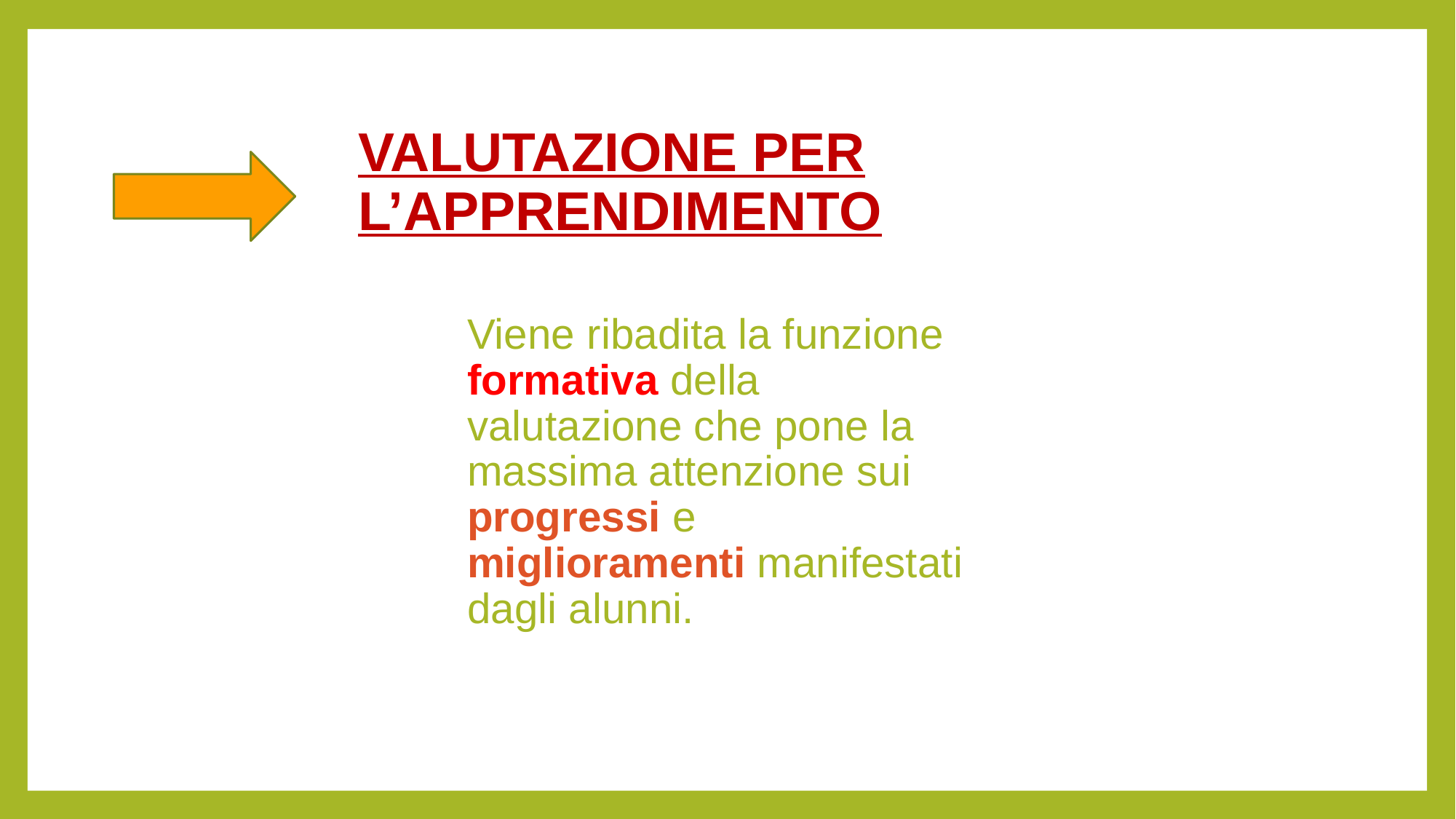

#
VALUTAZIONE PER L’APPRENDIMENTO

Viene ribadita la funzione formativa della valutazione che pone la massima attenzione sui progressi e miglioramenti manifestati dagli alunni.